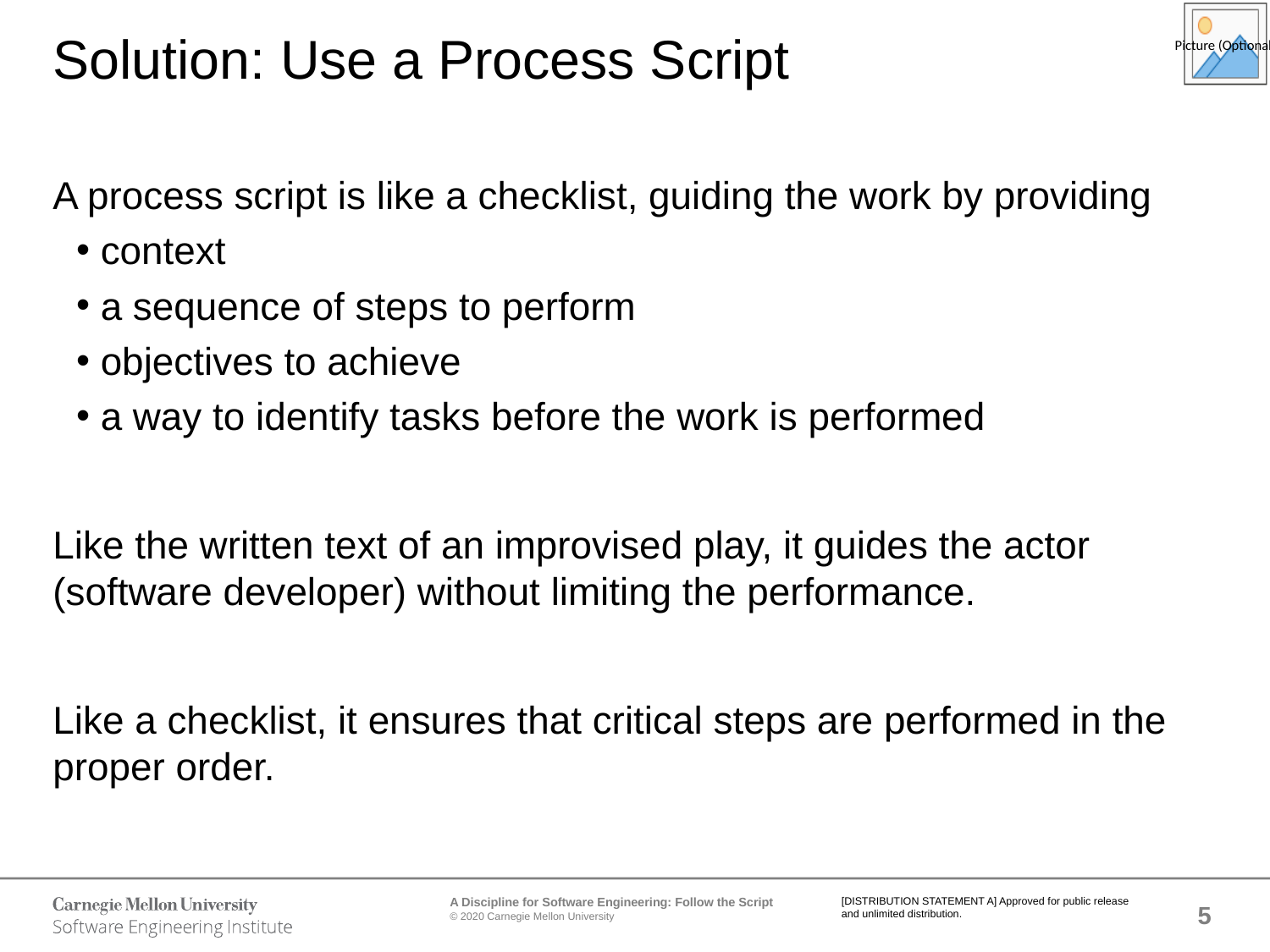

# Solution: Use a Process Script
A process script is like a checklist, guiding the work by providing
context
a sequence of steps to perform
objectives to achieve
a way to identify tasks before the work is performed

Like the written text of an improvised play, it guides the actor (software developer) without limiting the performance.

Like a checklist, it ensures that critical steps are performed in the proper order.